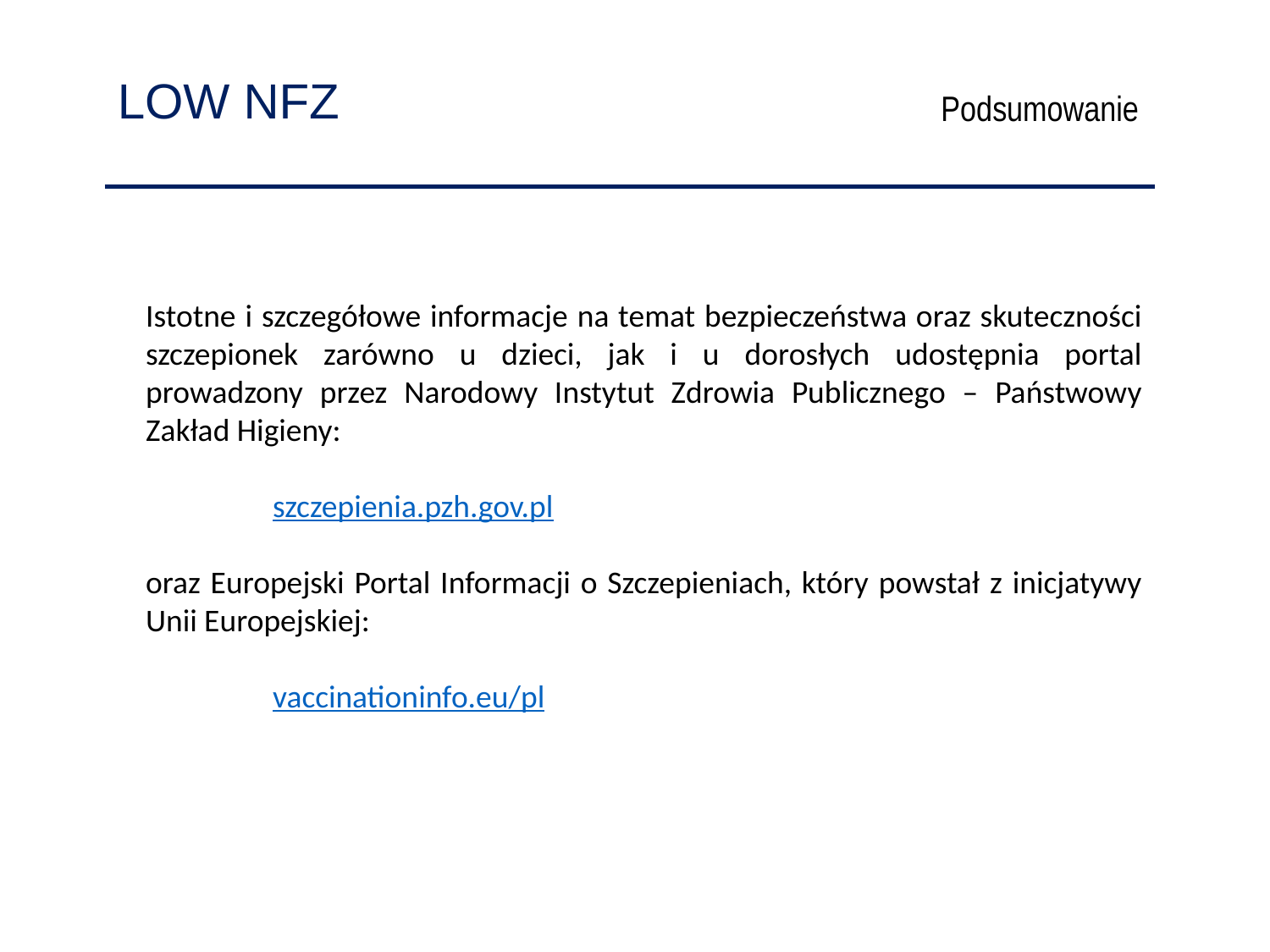

LOW NFZ
Podsumowanie

Istotne i szczegółowe informacje na temat bezpieczeństwa oraz skuteczności szczepionek zarówno u dzieci, jak i u dorosłych udostępnia portal prowadzony przez Narodowy Instytut Zdrowia Publicznego – Państwowy Zakład Higieny:

	szczepienia.pzh.gov.pl

oraz Europejski Portal Informacji o Szczepieniach, który powstał z inicjatywy Unii Europejskiej:

	vaccinationinfo.eu/pl